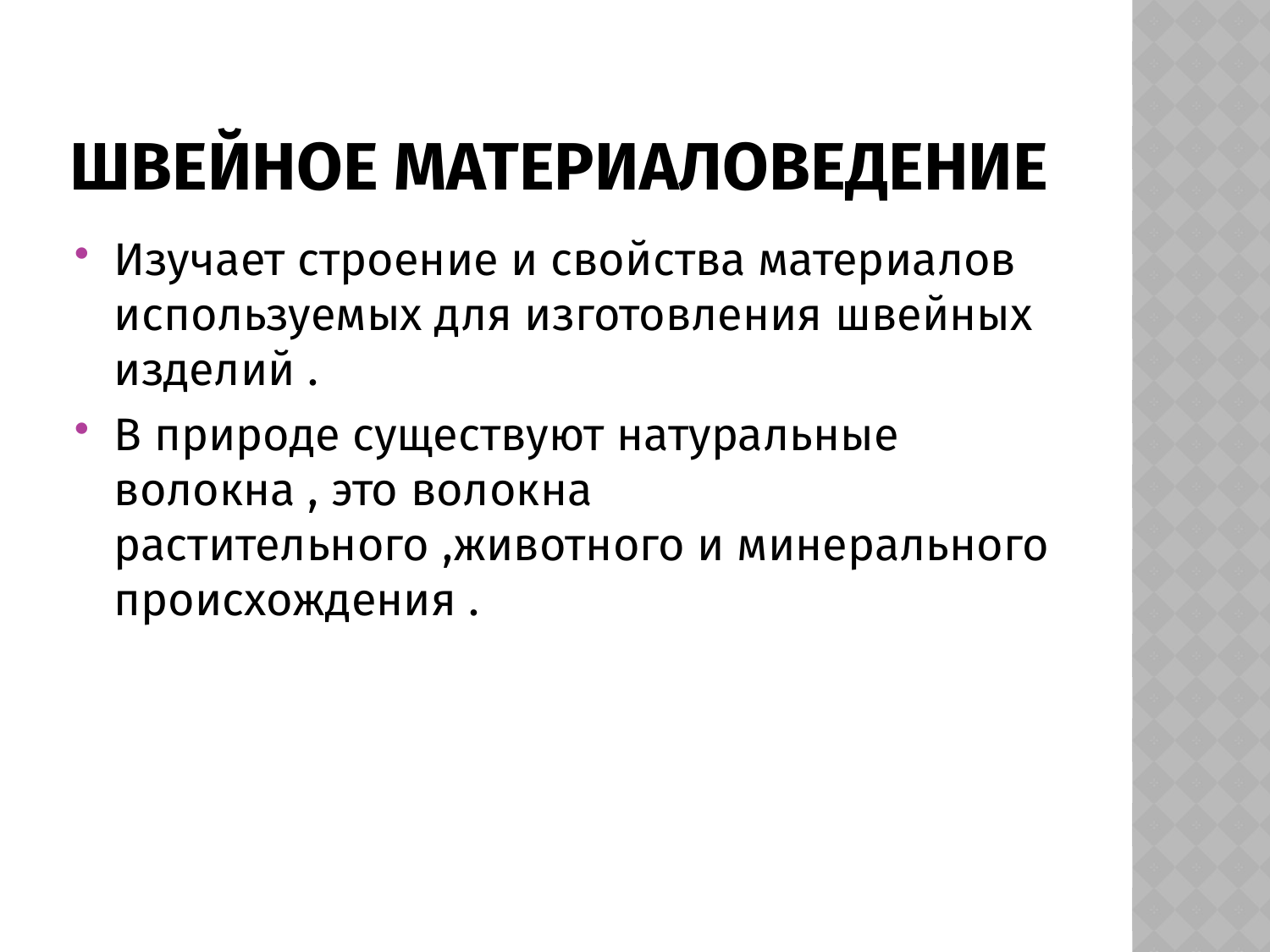

# Швейное материаловедение
Изучает строение и свойства материалов используемых для изготовления швейных изделий .
В природе существуют натуральные волокна , это волокна растительного ,животного и минерального происхождения .